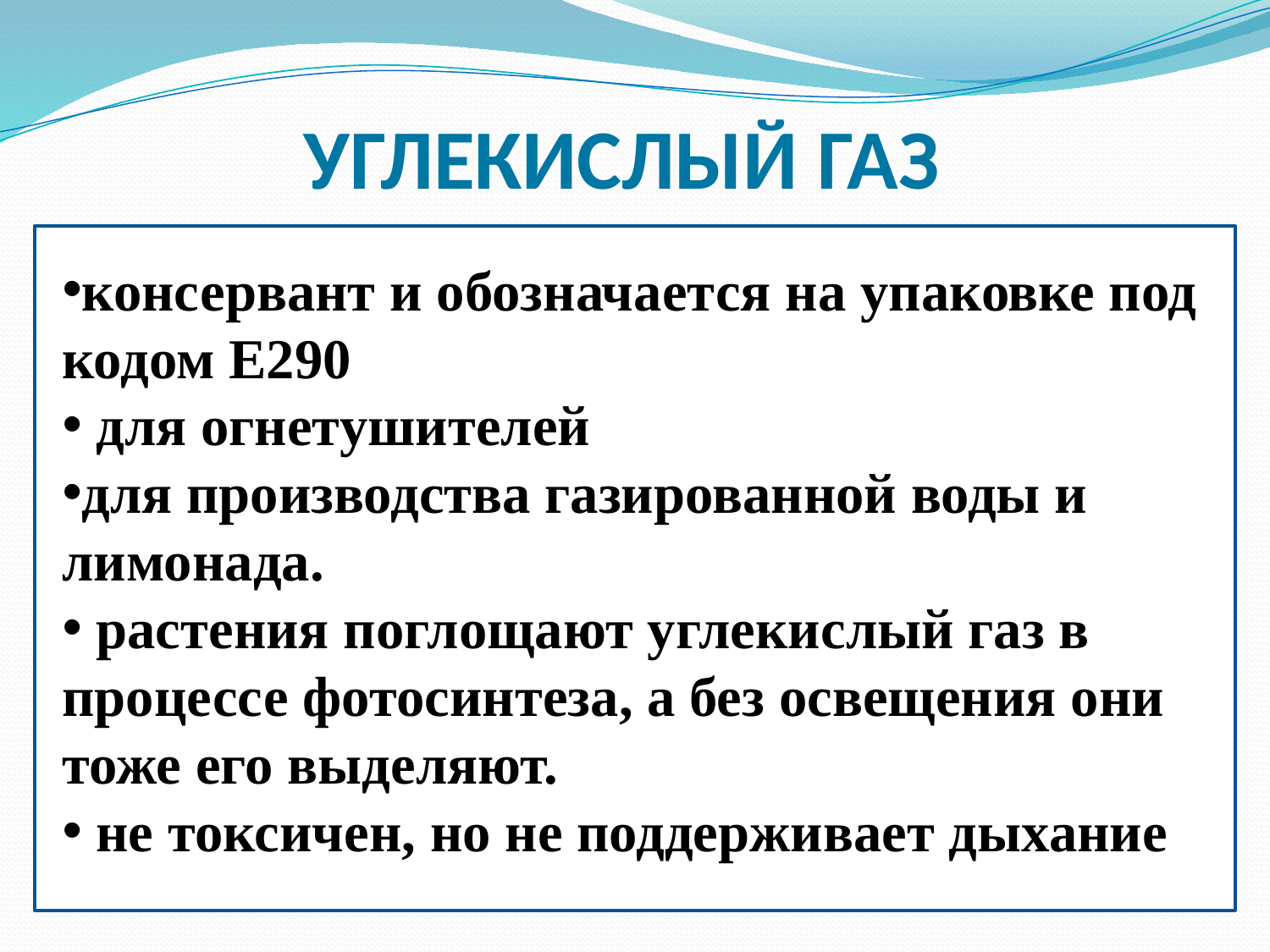

УГЛЕКИСЛЫЙ ГАЗ

консервант и обозначается на упаковке под  кодом Е290
 для огнетушителей
для производства газированной воды и лимонада.
 растения поглощают углекислый газ в процессе фотосинтеза, а без освещения они тоже его выделяют.
 не токсичен, но не поддерживает дыхание